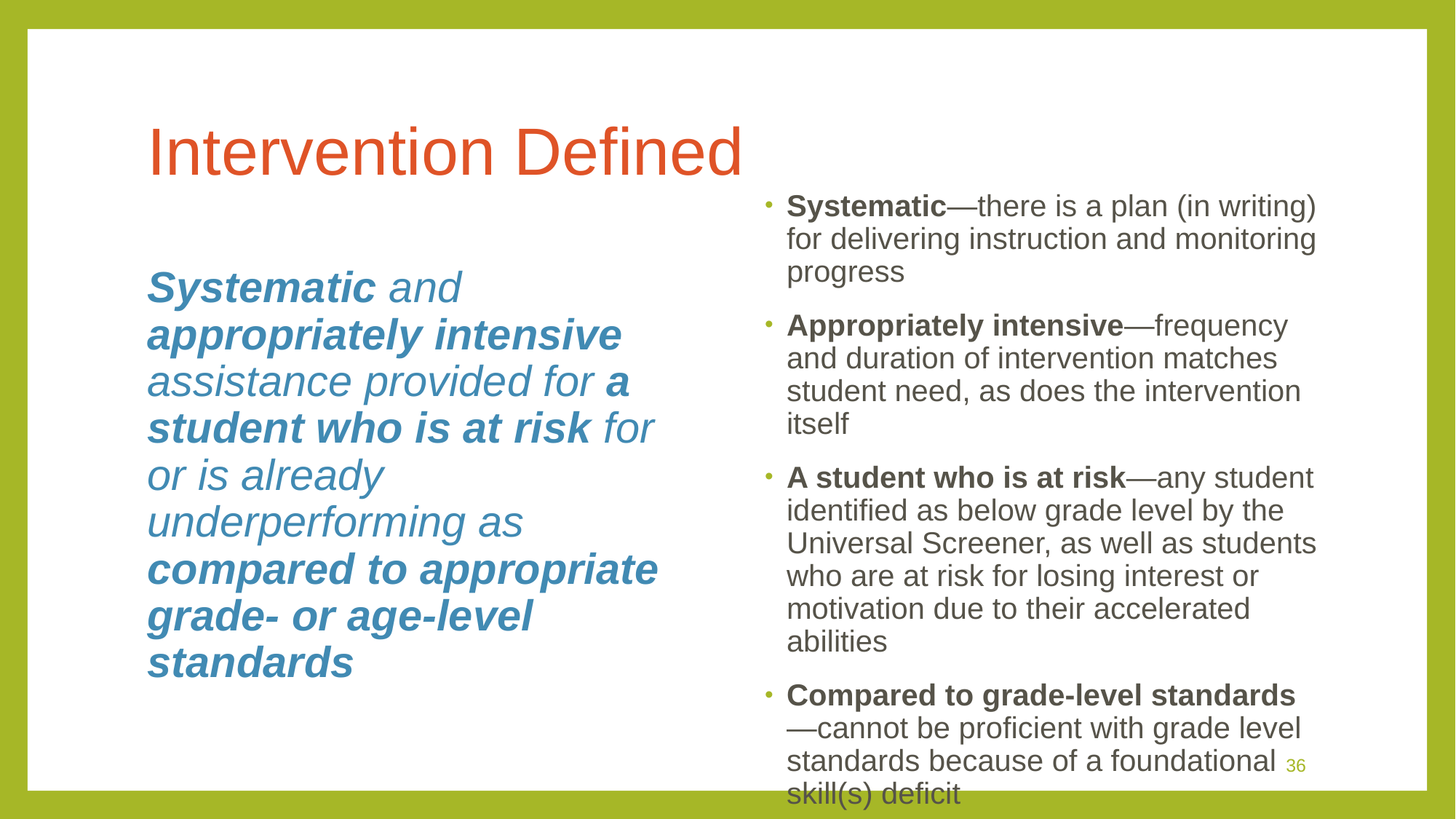

# Intervention Defined
Systematic—there is a plan (in writing) for delivering instruction and monitoring progress
Appropriately intensive—frequency and duration of intervention matches student need, as does the intervention itself
A student who is at risk—any student identified as below grade level by the Universal Screener, as well as students who are at risk for losing interest or motivation due to their accelerated abilities
Compared to grade-level standards—cannot be proficient with grade level standards because of a foundational skill(s) deficit

Systematic and appropriately intensive assistance provided for a student who is at risk for or is already underperforming as compared to appropriate grade- or age-level standards
36